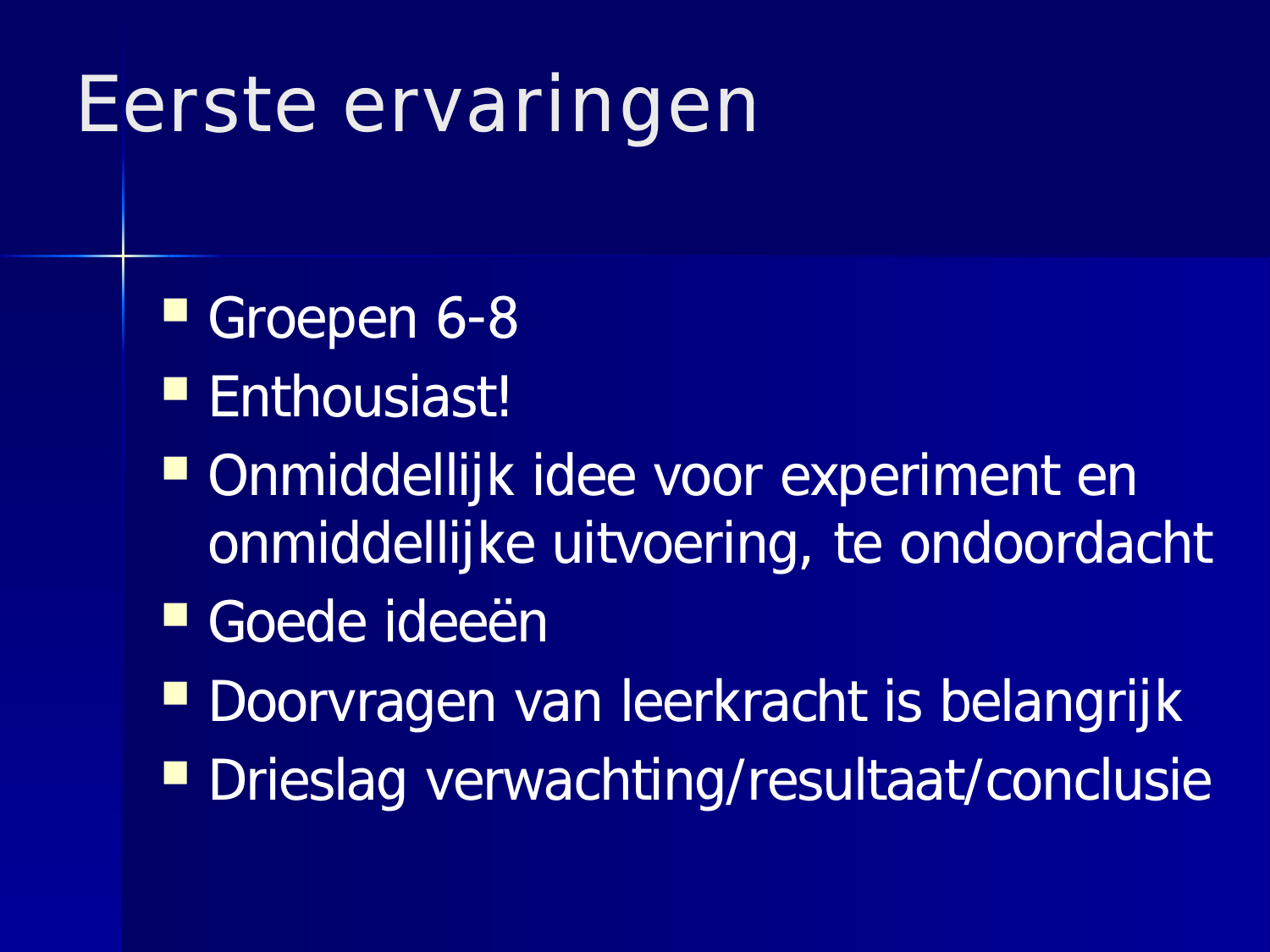

# Eerste ervaringen
Groepen 6-8
Enthousiast!
Onmiddellijk idee voor experiment en onmiddellijke uitvoering, te ondoordacht
Goede ideeën
Doorvragen van leerkracht is belangrijk
Drieslag verwachting/resultaat/conclusie